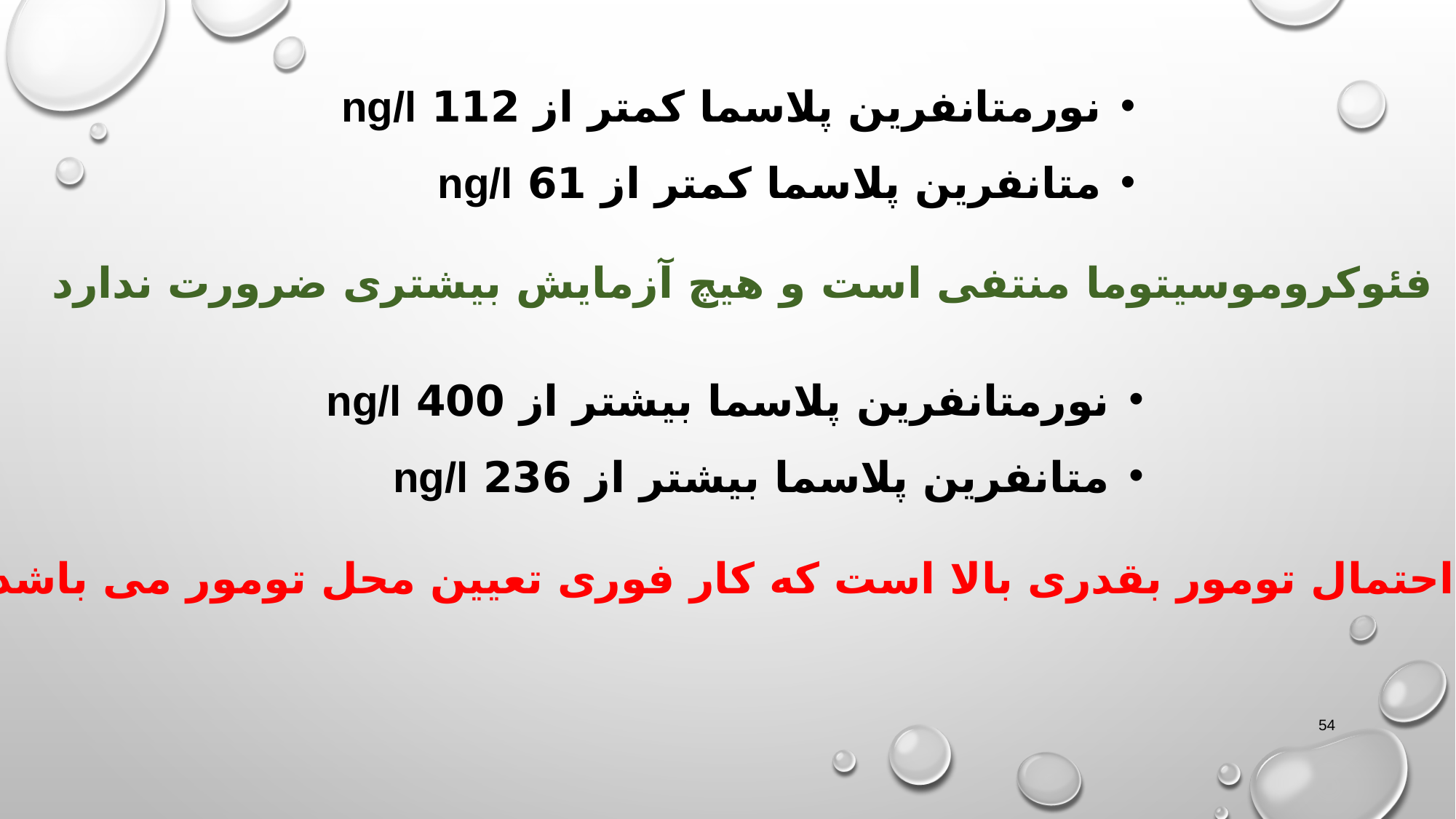

نورمتانفرین پلاسما کمتر از 112 ng/l
متانفرین پلاسما کمتر از 61 ng/l
فئوکروموسیتوما منتفی است و هیچ آزمایش بیشتری ضرورت ندارد
نورمتانفرین پلاسما بیشتر از 400 ng/l
متانفرین پلاسما بیشتر از 236 ng/l
احتمال تومور بقدری بالا است که کار فوری تعیین محل تومور می باشد
54